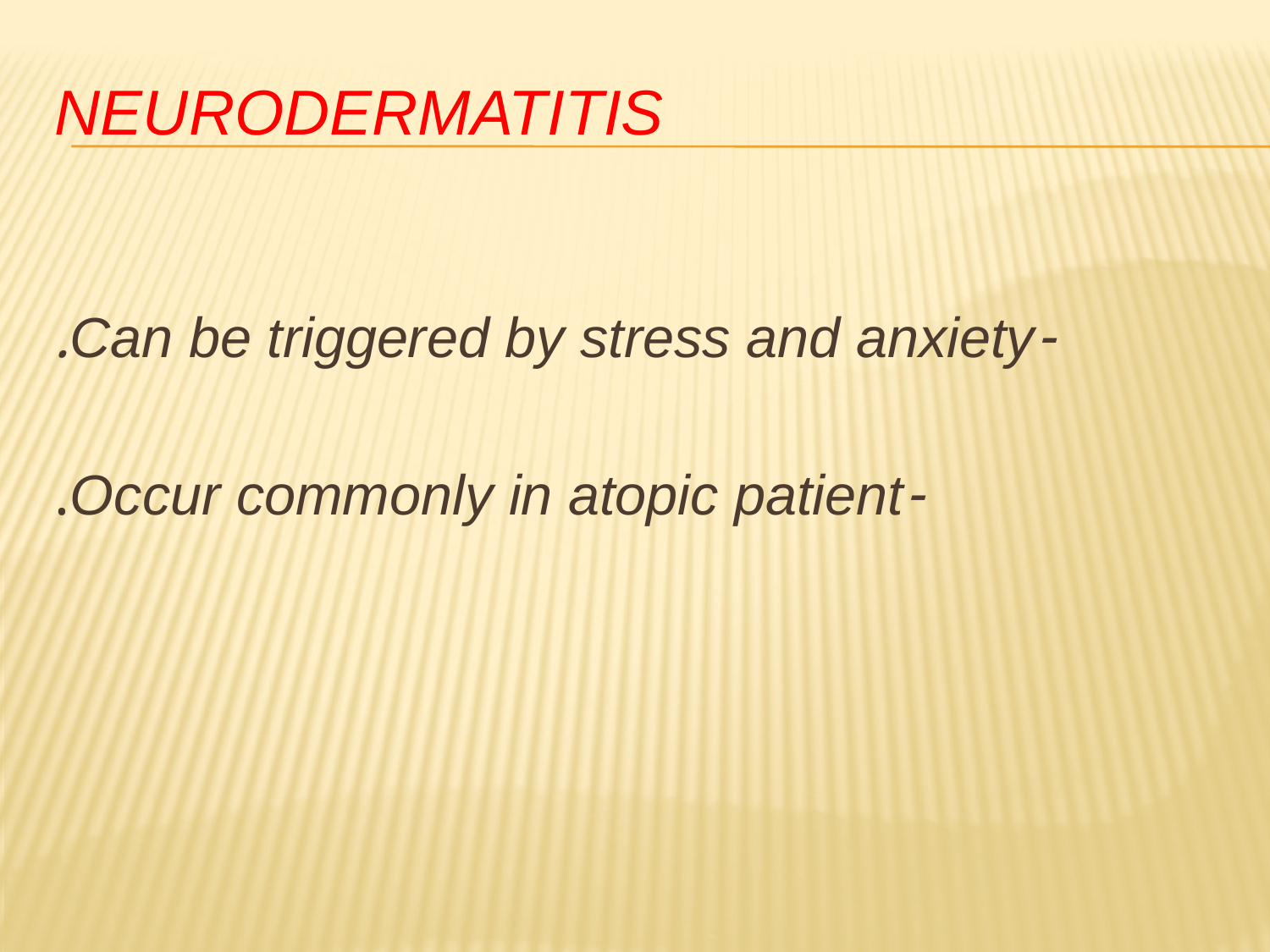

# Neurodermatitis

-Can be triggered by stress and anxiety.

-Occur commonly in atopic patient.